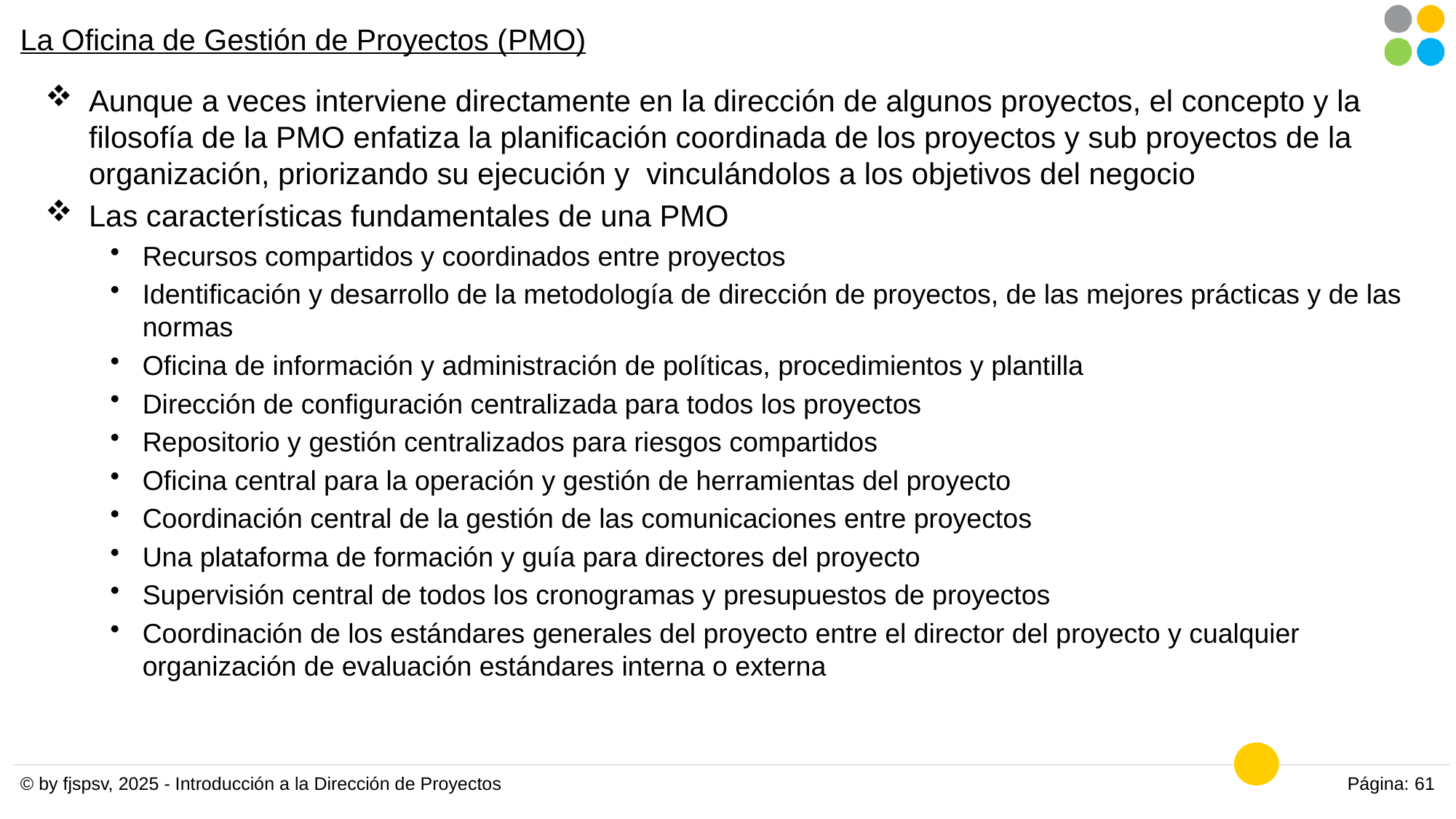

# La Oficina de Gestión de Proyectos (PMO)
Aunque a veces interviene directamente en la dirección de algunos proyectos, el concepto y la filosofía de la PMO enfatiza la planificación coordinada de los proyectos y sub proyectos de la organización, priorizando su ejecución y  vinculándolos a los objetivos del negocio
Las características fundamentales de una PMO
Recursos compartidos y coordinados entre proyectos
Identificación y desarrollo de la metodología de dirección de proyectos, de las mejores prácticas y de las normas
Oficina de información y administración de políticas, procedimientos y plantilla
Dirección de configuración centralizada para todos los proyectos
Repositorio y gestión centralizados para riesgos compartidos
Oficina central para la operación y gestión de herramientas del proyecto
Coordinación central de la gestión de las comunicaciones entre proyectos
Una plataforma de formación y guía para directores del proyecto
Supervisión central de todos los cronogramas y presupuestos de proyectos
Coordinación de los estándares generales del proyecto entre el director del proyecto y cualquier organización de evaluación estándares interna o externa
© by fjspsv, 2025 - Introducción a la Dirección de Proyectos
Página: 61